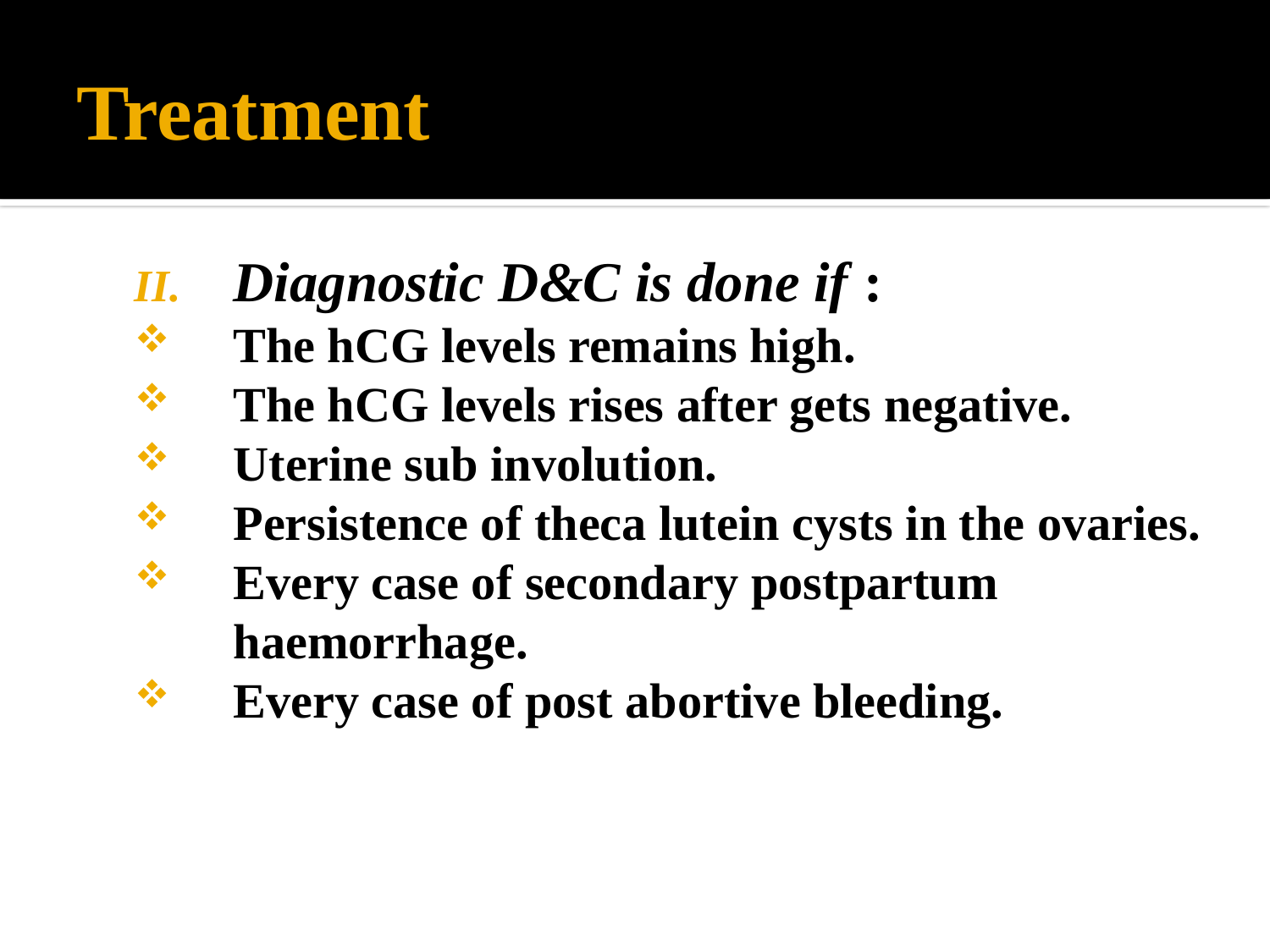

# Treatment
Diagnostic D&C is done if :
The hCG levels remains high.
The hCG levels rises after gets negative.
Uterine sub involution.
Persistence of theca lutein cysts in the ovaries.
Every case of secondary postpartum haemorrhage.
Every case of post abortive bleeding.